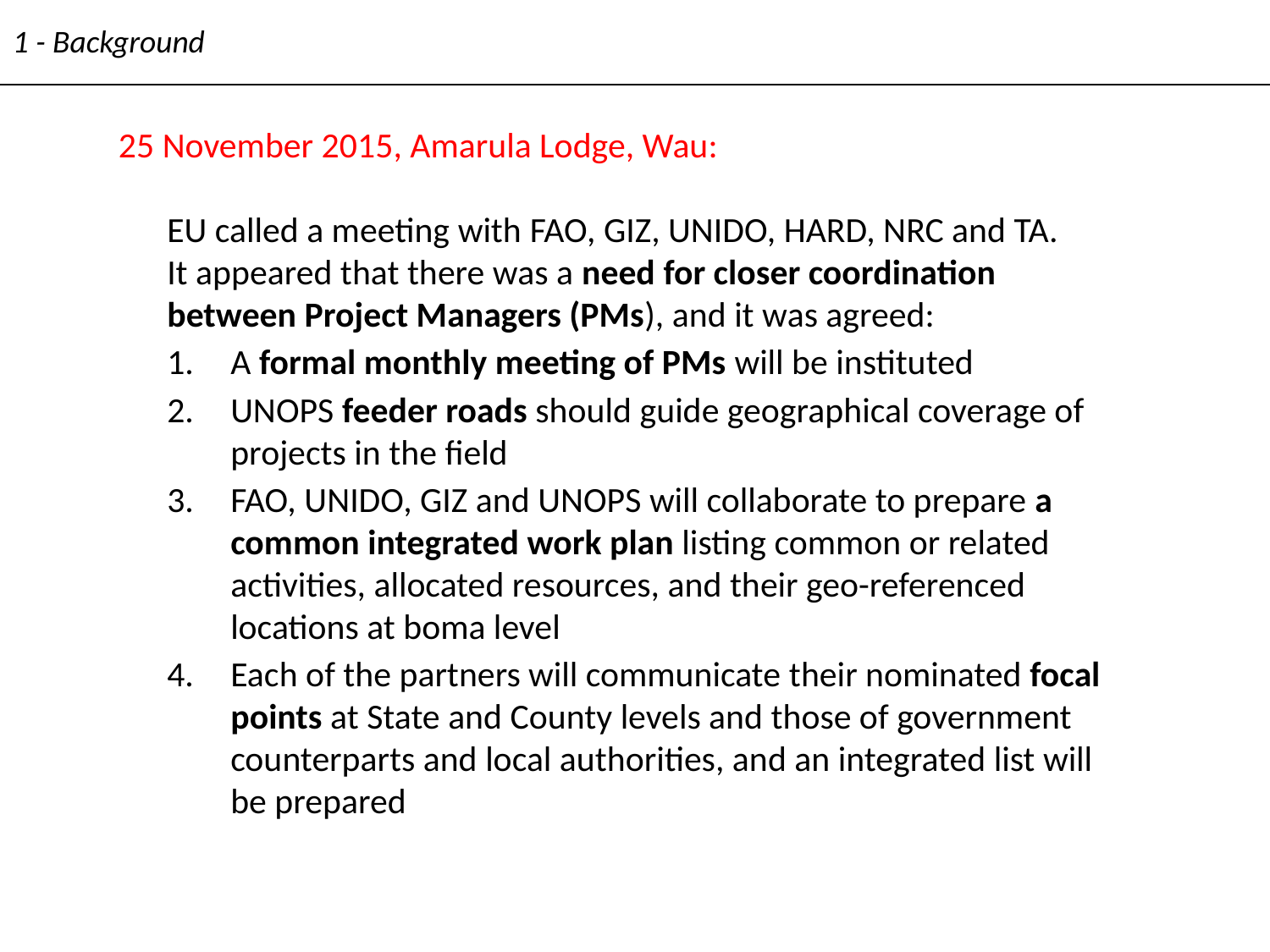

1 - Background
25 November 2015, Amarula Lodge, Wau:
EU called a meeting with FAO, GIZ, UNIDO, HARD, NRC and TA.
It appeared that there was a need for closer coordination between Project Managers (PMs), and it was agreed:
A formal monthly meeting of PMs will be instituted
UNOPS feeder roads should guide geographical coverage of projects in the field
FAO, UNIDO, GIZ and UNOPS will collaborate to prepare a common integrated work plan listing common or related activities, allocated resources, and their geo-referenced locations at boma level
Each of the partners will communicate their nominated focal points at State and County levels and those of government counterparts and local authorities, and an integrated list will be prepared